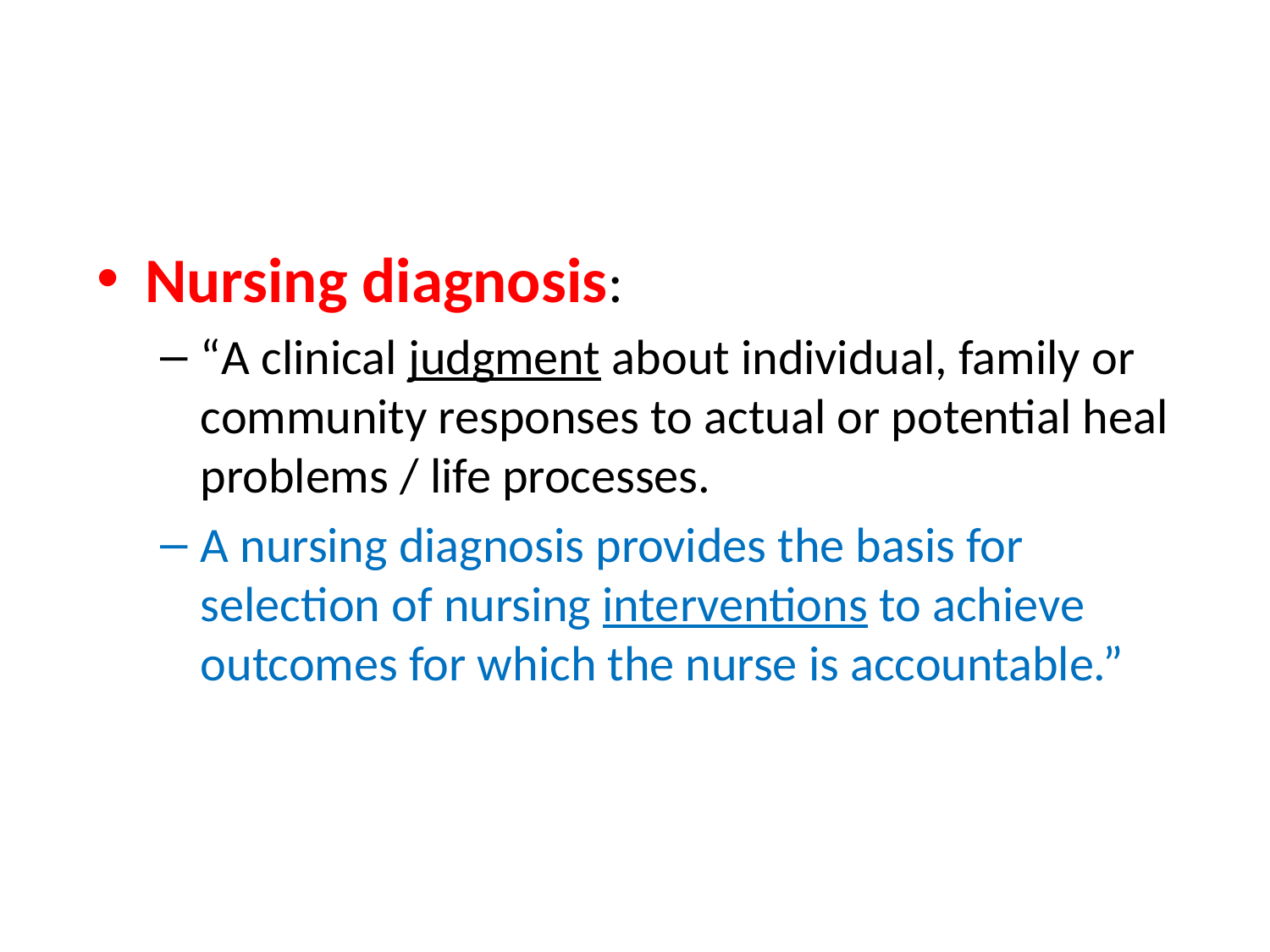

Nursing diagnosis:
“A clinical judgment about individual, family or community responses to actual or potential heal problems / life processes.
A nursing diagnosis provides the basis for selection of nursing interventions to achieve outcomes for which the nurse is accountable.”